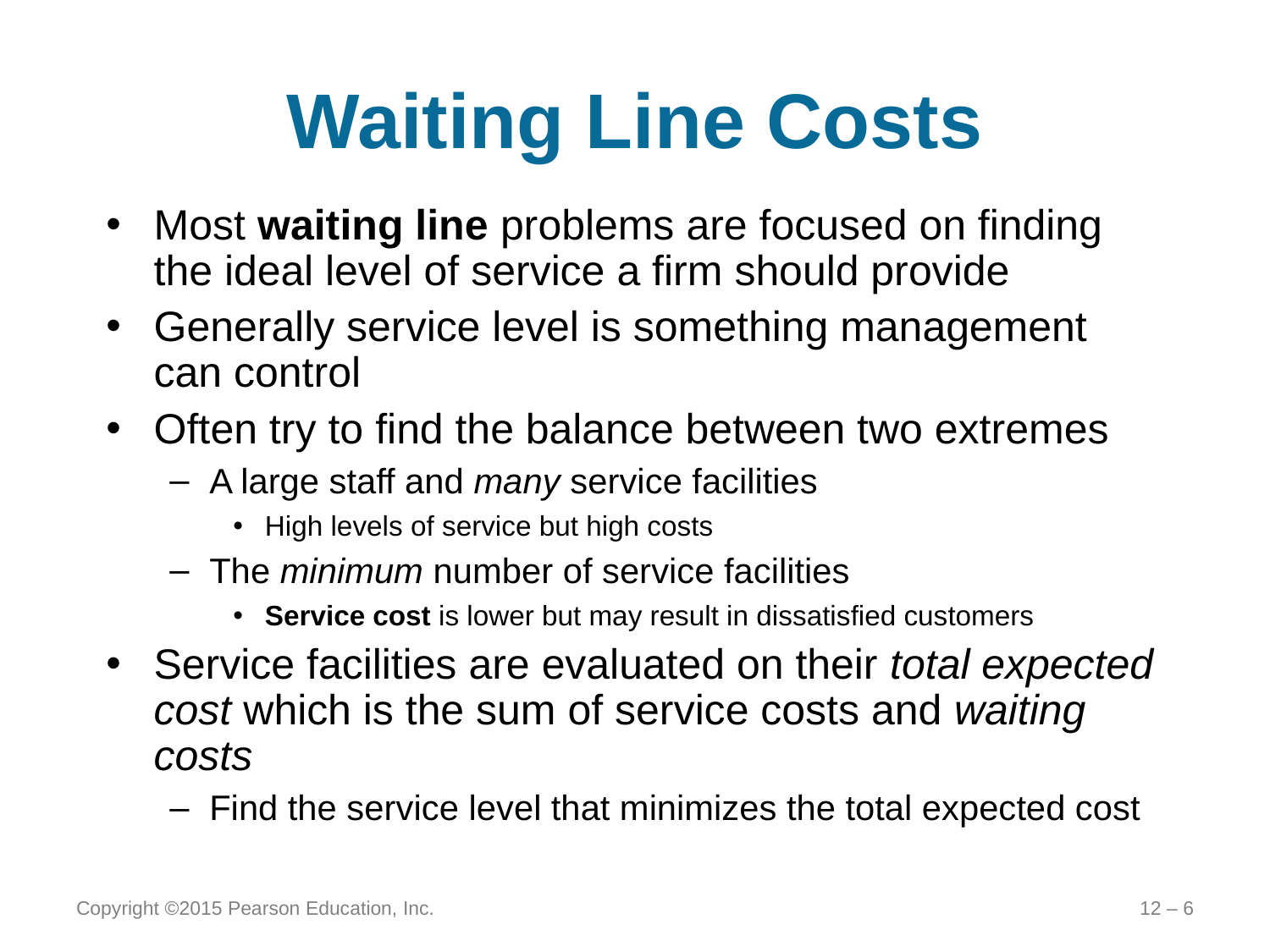

# Waiting Line Costs
Most waiting line problems are focused on finding the ideal level of service a firm should provide
Generally service level is something management can control
Often try to find the balance between two extremes
A large staff and many service facilities
High levels of service but high costs
The minimum number of service facilities
Service cost is lower but may result in dissatisfied customers
Service facilities are evaluated on their total expected cost which is the sum of service costs and waiting costs
Find the service level that minimizes the total expected cost

Copyright ©2015 Pearson Education, Inc.
12 – 6